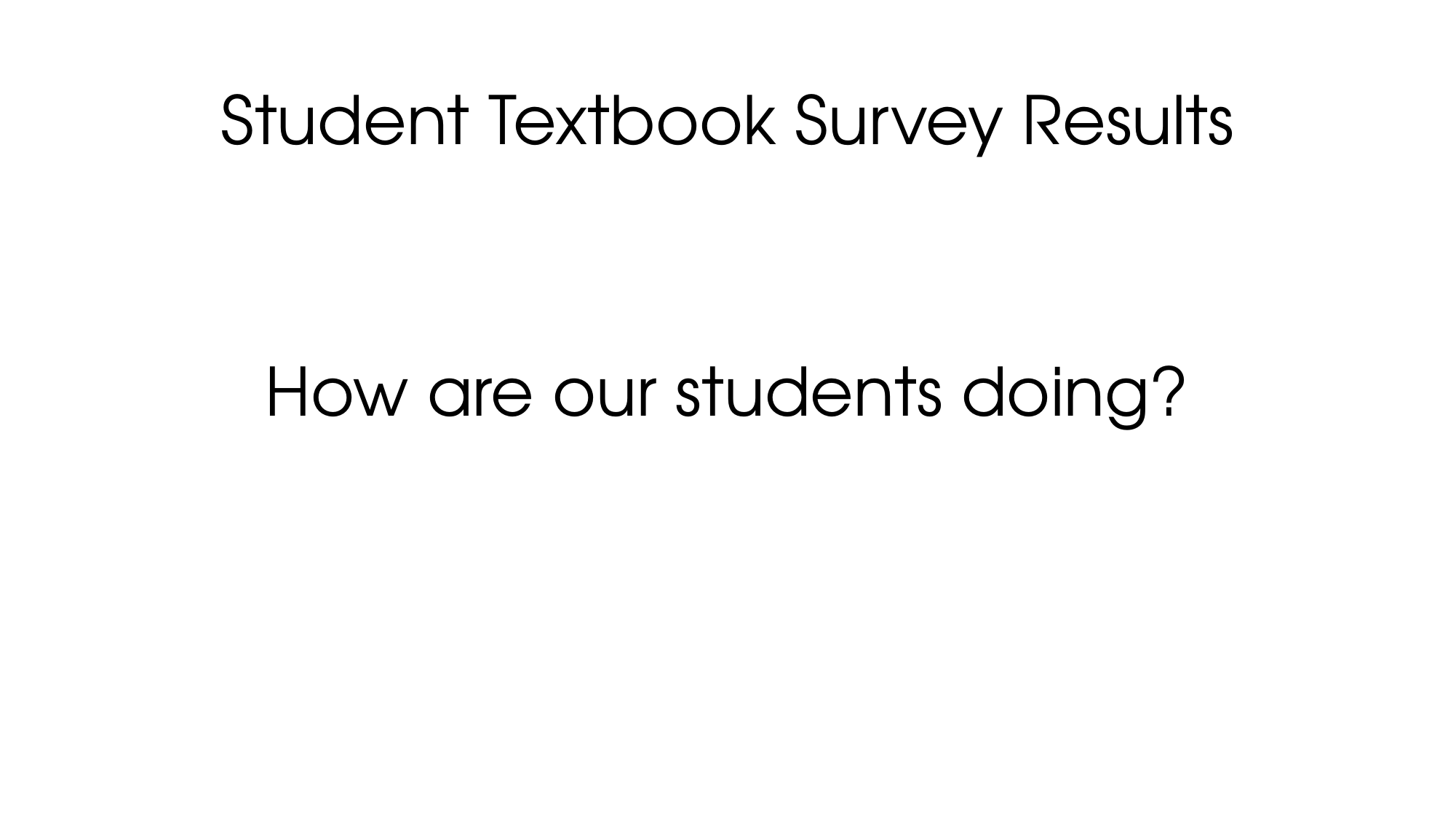

# Student Textbook Survey Results
How are our students doing?